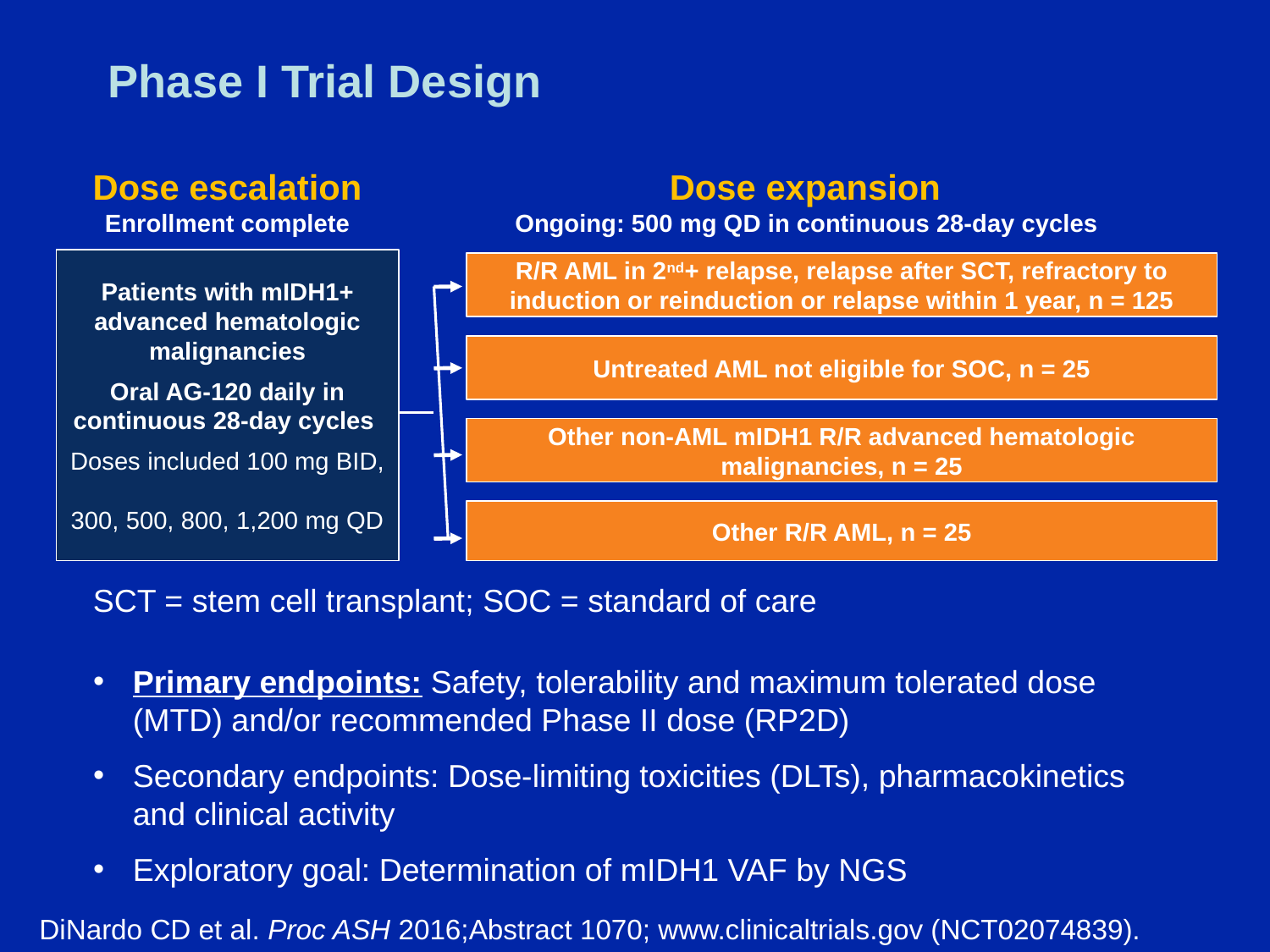

# Phase I Trial Design
Dose escalation
Enrollment complete
Dose expansion
Ongoing: 500 mg QD in continuous 28-day cycles
Patients with mIDH1+ advanced hematologic malignancies
Oral AG-120 daily in continuous 28-day cycles
Doses included 100 mg BID,
300, 500, 800, 1,200 mg QD
R/R AML in 2nd+ relapse, relapse after SCT, refractory to induction or reinduction or relapse within 1 year, n = 125

Untreated AML not eligible for SOC, n = 25
Other non-AML mIDH1 R/R advanced hematologic malignancies, n = 25
Other R/R AML, n = 25
SCT = stem cell transplant; SOC = standard of care
Primary endpoints: Safety, tolerability and maximum tolerated dose (MTD) and/or recommended Phase II dose (RP2D)
Secondary endpoints: Dose-limiting toxicities (DLTs), pharmacokinetics and clinical activity
Exploratory goal: Determination of mIDH1 VAF by NGS
DiNardo CD et al. Proc ASH 2016;Abstract 1070; www.clinicaltrials.gov (NCT02074839).